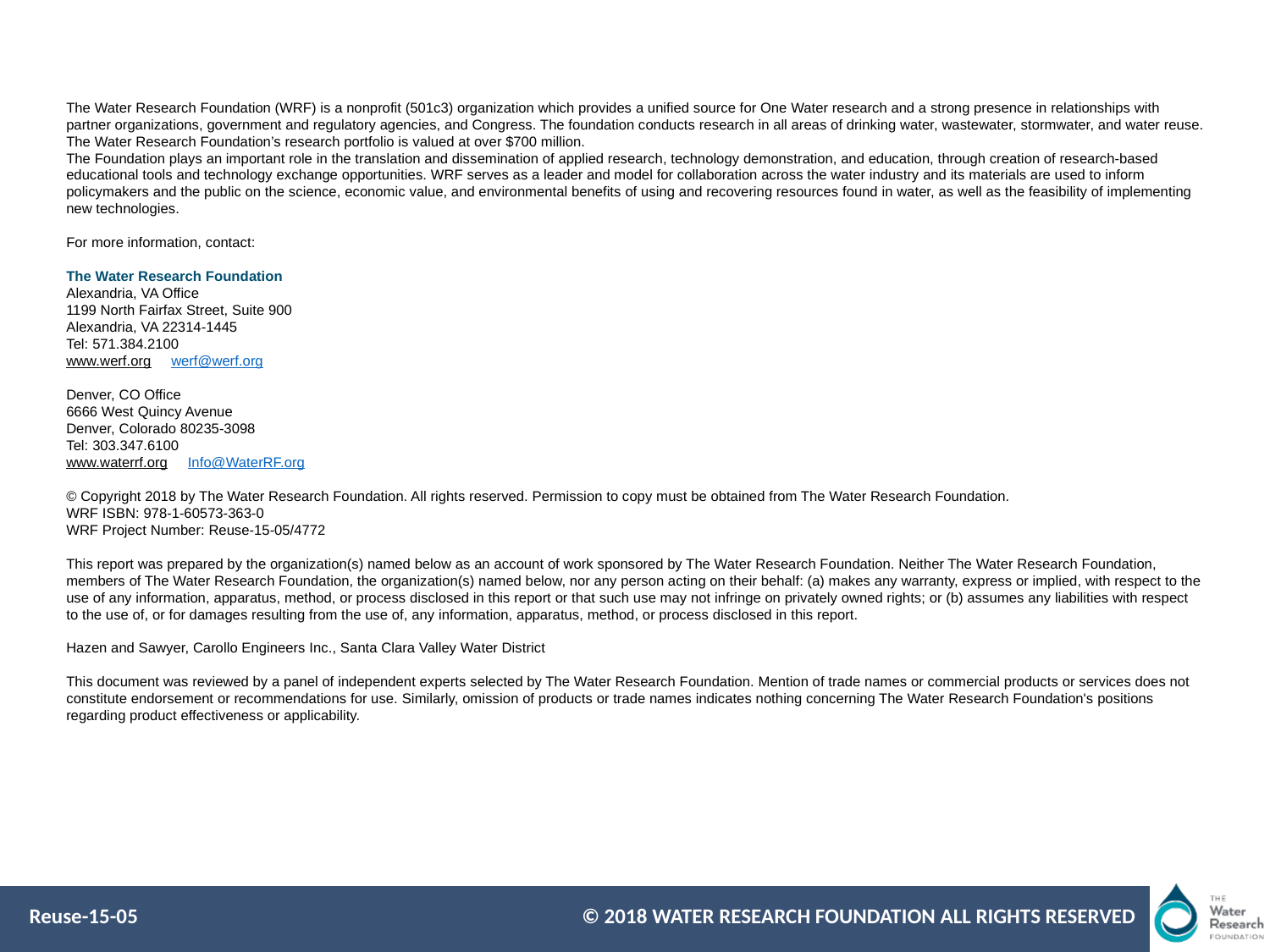

The Water Research Foundation (WRF) is a nonprofit (501c3) organization which provides a unified source for One Water research and a strong presence in relationships with partner organizations, government and regulatory agencies, and Congress. The foundation conducts research in all areas of drinking water, wastewater, stormwater, and water reuse. The Water Research Foundation’s research portfolio is valued at over $700 million.
The Foundation plays an important role in the translation and dissemination of applied research, technology demonstration, and education, through creation of research-based educational tools and technology exchange opportunities. WRF serves as a leader and model for collaboration across the water industry and its materials are used to inform policymakers and the public on the science, economic value, and environmental benefits of using and recovering resources found in water, as well as the feasibility of implementing new technologies.

For more information, contact:
The Water Research Foundation
Alexandria, VA Office
1199 North Fairfax Street, Suite 900
Alexandria, VA 22314-1445
Tel: 571.384.2100
www.werf.org
werf@werf.org
Denver, CO Office
6666 West Quincy Avenue
Denver, Colorado 80235-3098
Tel: 303.347.6100
www.waterrf.org
Info@WaterRF.org

©Copyright 2018 by The Water Research Foundation. All rights reserved. Permission to copy must be obtained from The Water Research Foundation.
WRF ISBN: 978-1-60573-363-0
WRF Project Number: Reuse-15-05/4772
This report was prepared by the organization(s) named below as an account of work sponsored by The Water Research Foundation. Neither The Water Research Foundation, members of The Water Research Foundation, the organization(s) named below, nor any person acting on their behalf: (a) makes any warranty, express or implied, with respect to the use of any information, apparatus, method, or process disclosed in this report or that such use may not infringe on privately owned rights; or (b) assumes any liabilities with respect to the use of, or for damages resulting from the use of, any information, apparatus, method, or process disclosed in this report.
Hazen and Sawyer, Carollo Engineers Inc., Santa Clara Valley Water District
This document was reviewed by a panel of independent experts selected by The Water Research Foundation. Mention of trade names or commercial products or services does not constitute endorsement or recommendations for use. Similarly, omission of products or trade names indicates nothing concerning The Water Research Foundation's positions regarding product effectiveness or applicability.

The Water Research Foundation (WRF) is a nonprofit (501c3) organization which provides a unified source for One Water research and a strong presence in relationships with partner organizations, government and regulatory agencies, and Congress. The foundation conducts research in all areas of drinking water, wastewater, stormwater, and water reuse. The Water Research Foundation’s research portfolio is valued at over $700 million.
The Foundation plays an important role in the translation and dissemination of applied research, technology demonstration, and education, through creation of research-based educational tools and technology exchange opportunities. WRF serves as a leader and model for collaboration across the water industry and its materials are used to inform policymakers and the public on the science, economic value, and environmental benefits of using and recovering resources found in water, as well as the feasibility of implementing new technologies.

For more information, contact:
The Water Research Foundation
Alexandria, VA Office
1199 North Fairfax Street, Suite 900
Alexandria, VA 22314-1445
Tel: 571.384.2100
www.werf.org     werf@werf.org

Denver, CO Office
6666 West Quincy Avenue
Denver, Colorado 80235-3098
Tel: 303.347.6100
www.waterrf.org     Info@WaterRF.org

© Copyright 2018 by The Water Research Foundation. All rights reserved. Permission to copy must be obtained from The Water Research Foundation.
WRF ISBN: 978-1-60573-363-0
WRF Project Number: Reuse-15-05/4772

This report was prepared by the organization(s) named below as an account of work sponsored by The Water Research Foundation. Neither The Water Research Foundation, members of The Water Research Foundation, the organization(s) named below, nor any person acting on their behalf: (a) makes any warranty, express or implied, with respect to the use of any information, apparatus, method, or process disclosed in this report or that such use may not infringe on privately owned rights; or (b) assumes any liabilities with respect to the use of, or for damages resulting from the use of, any information, apparatus, method, or process disclosed in this report.

Hazen and Sawyer, Carollo Engineers Inc., Santa Clara Valley Water District

This document was reviewed by a panel of independent experts selected by The Water Research Foundation. Mention of trade names or commercial products or services does not constitute endorsement or recommendations for use. Similarly, omission of products or trade names indicates nothing concerning The Water Research Foundation's positions regarding product effectiveness or applicability.